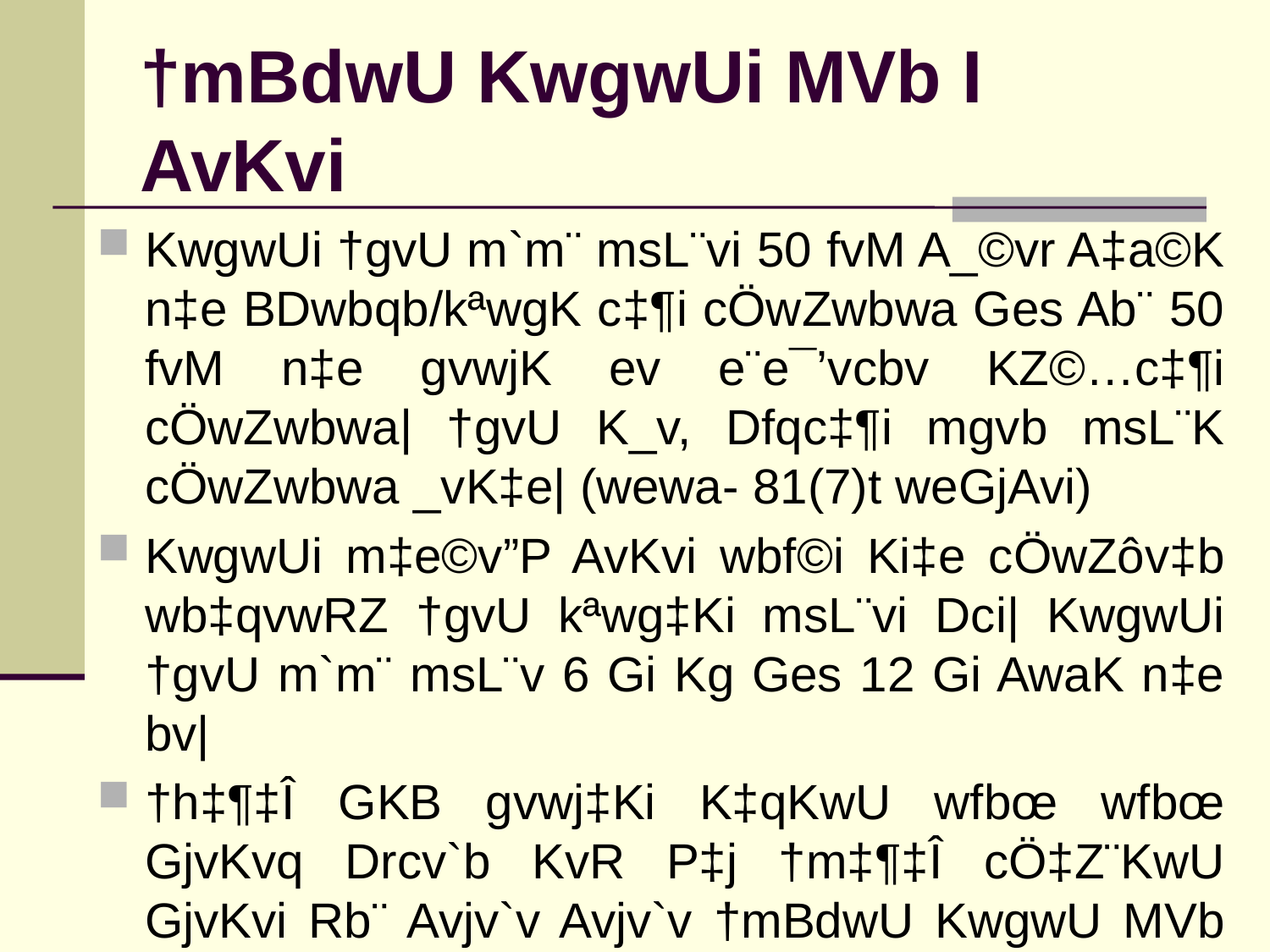

# †mBdwU KwgwUi MVb I AvKvi
KwgwUi †gvU m`m¨ msL¨vi 50 fvM A_©vr A‡a©K n‡e BDwbqb/kªwgK c‡¶i cÖwZwbwa Ges Ab¨ 50 fvM n‡e gvwjK ev e¨e¯’vcbv KZ©…c‡¶i cÖwZwbwa| †gvU K_v, Dfqc‡¶i mgvb msL¨K cÖwZwbwa _vK‡e| (wewa- 81(7)t weGjAvi)
KwgwUi m‡e©v”P AvKvi wbf©i Ki‡e cÖwZôv‡b wb‡qvwRZ †gvU kªwg‡Ki msL¨vi Dci| KwgwUi †gvU m`m¨ msL¨v 6 Gi Kg Ges 12 Gi AwaK n‡e bv|
†h‡¶‡Î GKB gvwj‡Ki K‡qKwU wfbœ wfbœ GjvKvq Drcv`b KvR P‡j †m‡¶‡Î cÖ‡Z¨KwU GjvKvi Rb¨ Avjv`v Avjv`v †mBdwU KwgwU MVb Kiv; Z‡e †m‡¶‡Î Drcv`b GjvKv¸‡jv wfbœ wfbœ Dc‡Rjvi AšÍf©z³ †m‡¶‡Î Avjv`v KwgwU MVb Kiv eva¨Zvg~jK| (wewa- (81(1)t weGjAvi)